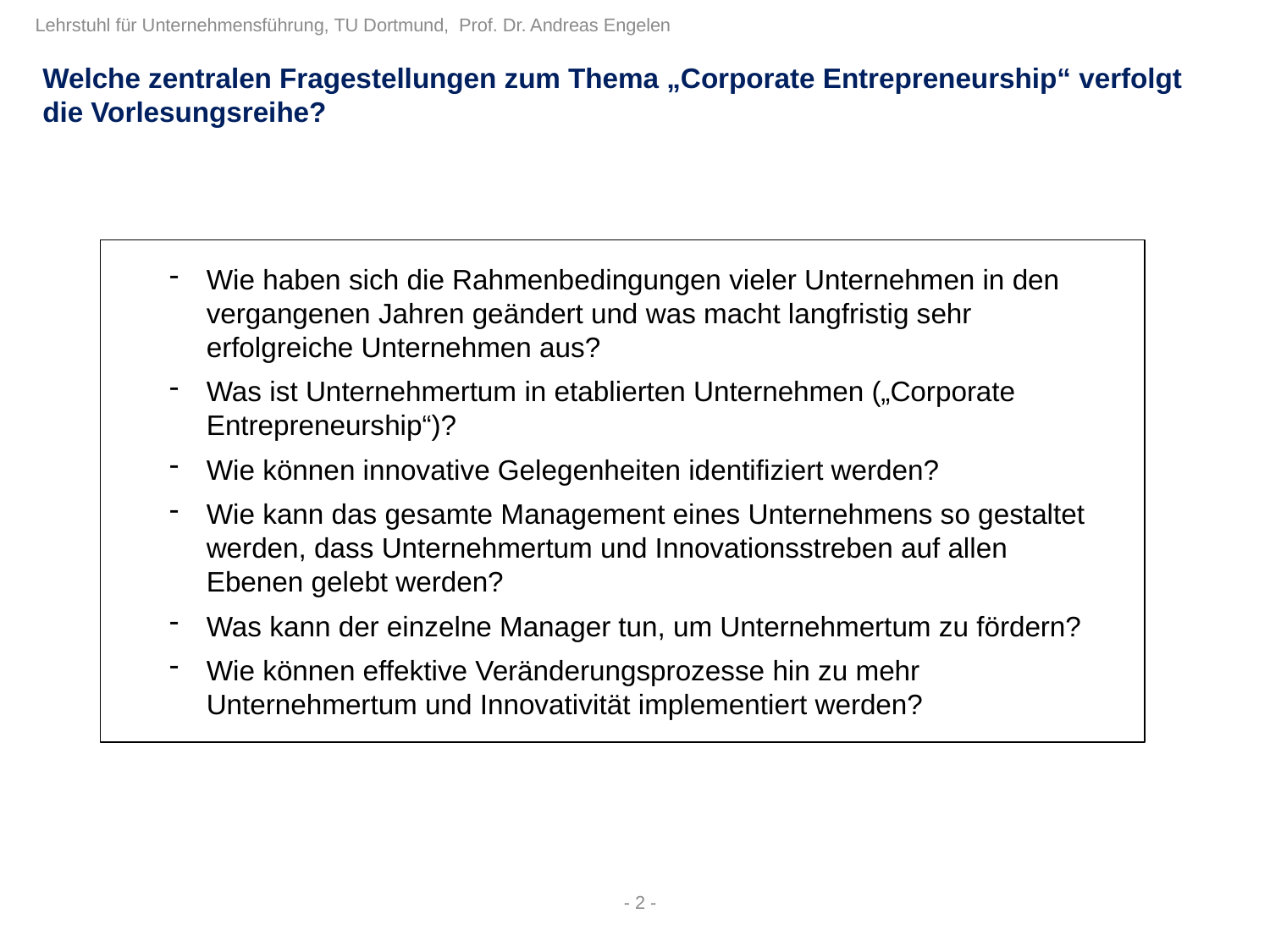

Welche zentralen Fragestellungen zum Thema „Corporate Entrepreneurship“ verfolgt die Vorlesungsreihe?

Wie haben sich die Rahmenbedingungen vieler Unternehmen in den vergangenen Jahren geändert und was macht langfristig sehr erfolgreiche Unternehmen aus?
Was ist Unternehmertum in etablierten Unternehmen („Corporate Entrepreneurship“)?
Wie können innovative Gelegenheiten identifiziert werden?
Wie kann das gesamte Management eines Unternehmens so gestaltet werden, dass Unternehmertum und Innovationsstreben auf allen Ebenen gelebt werden?
Was kann der einzelne Manager tun, um Unternehmertum zu fördern?
Wie können effektive Veränderungsprozesse hin zu mehr Unternehmertum und Innovativität implementiert werden?
- 2 -